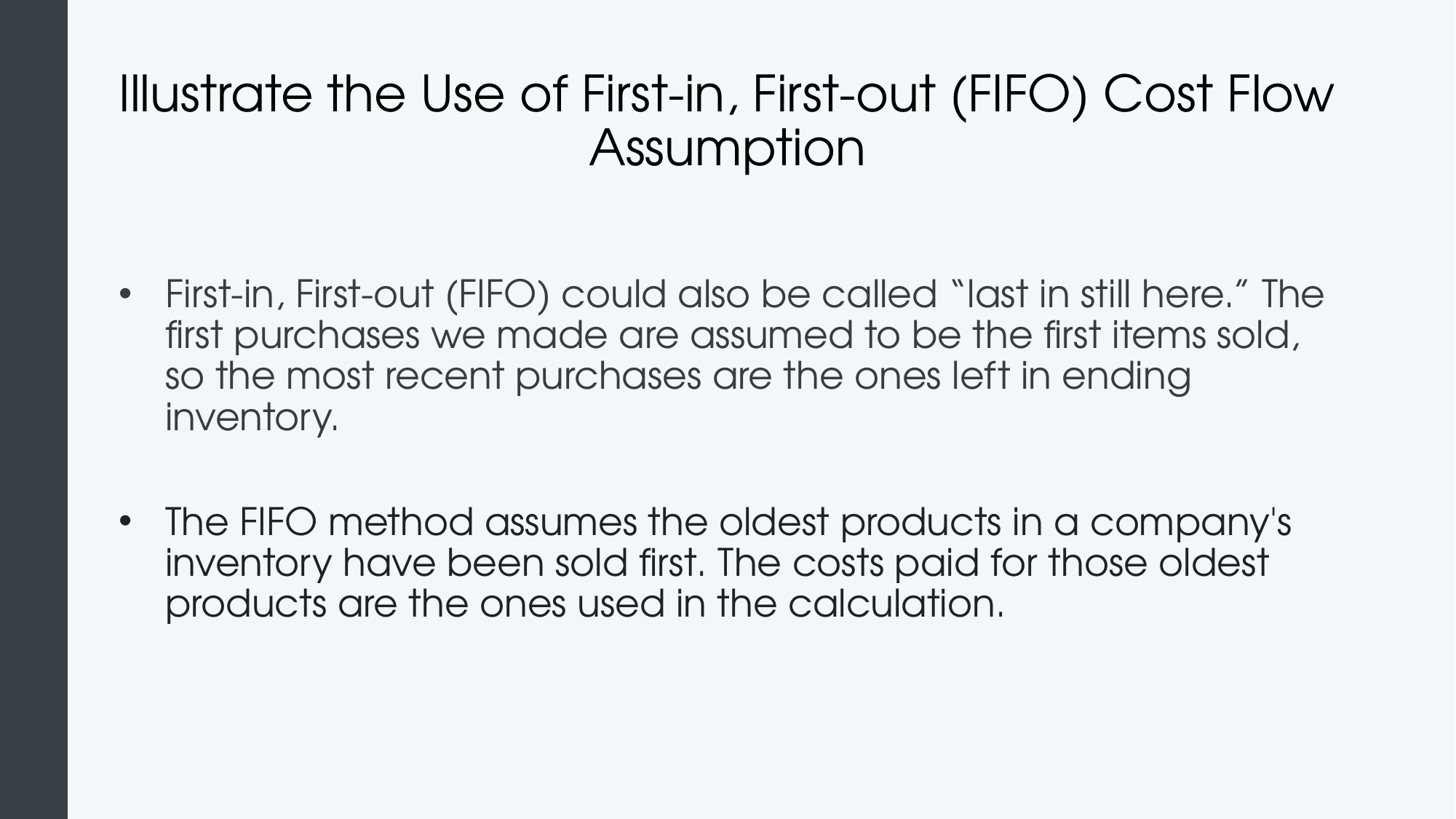

# Illustrate the Use of First-in, First-out (FIFO) Cost Flow Assumption

First-in, First-out (FIFO) could also be called “last in still here.” The first purchases we made are assumed to be the first items sold, so the most recent purchases are the ones left in ending inventory.

The FIFO method assumes the oldest products in a company's inventory have been sold first. The costs paid for those oldest products are the ones used in the calculation.